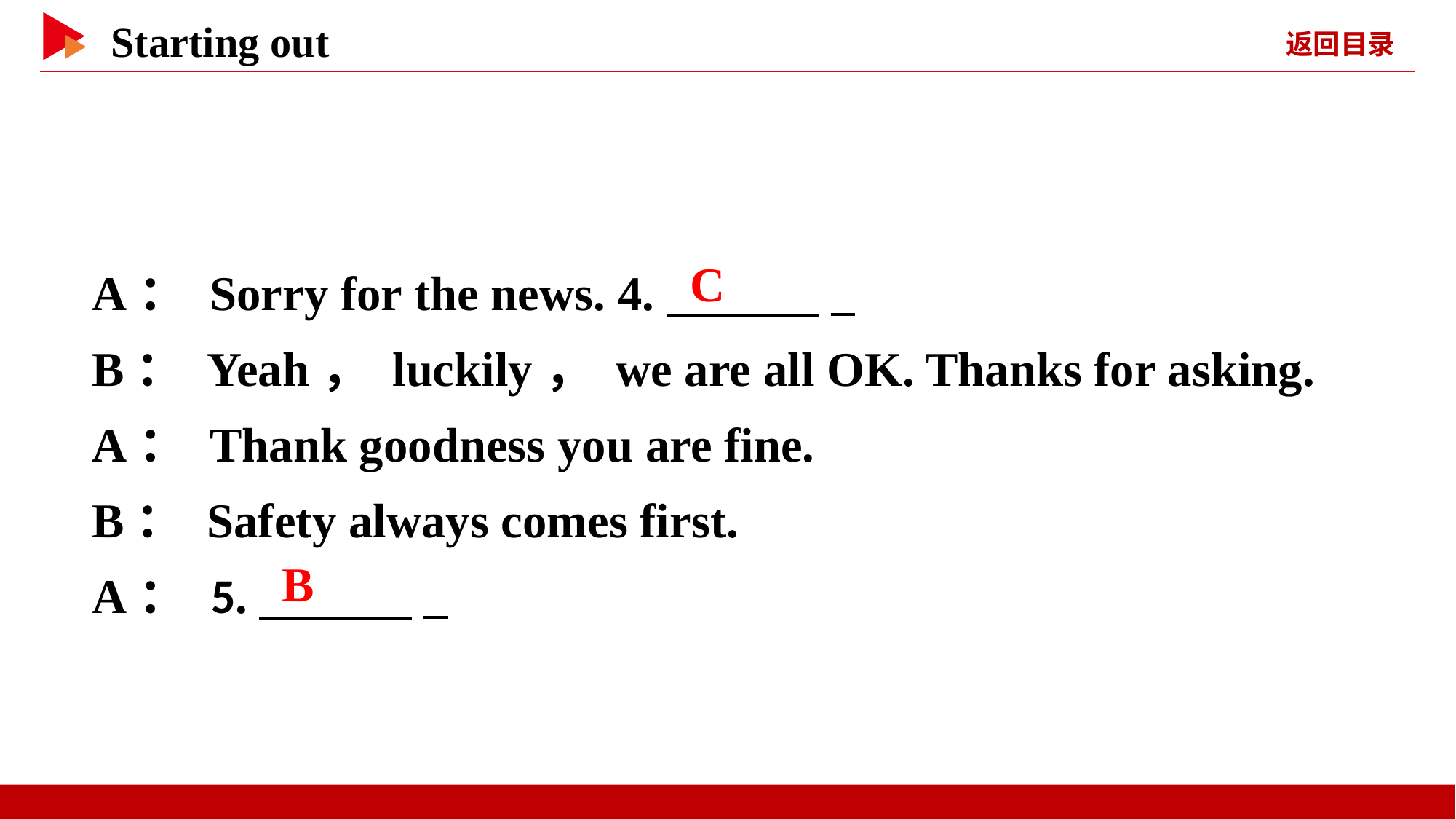

A： Sorry for the news. 4.　  　   _
B： Yeah， luckily， we are all OK. Thanks for asking.
A： Thank goodness you are fine.
B： Safety always comes first.
A： 5.　  　   _
　C
　B